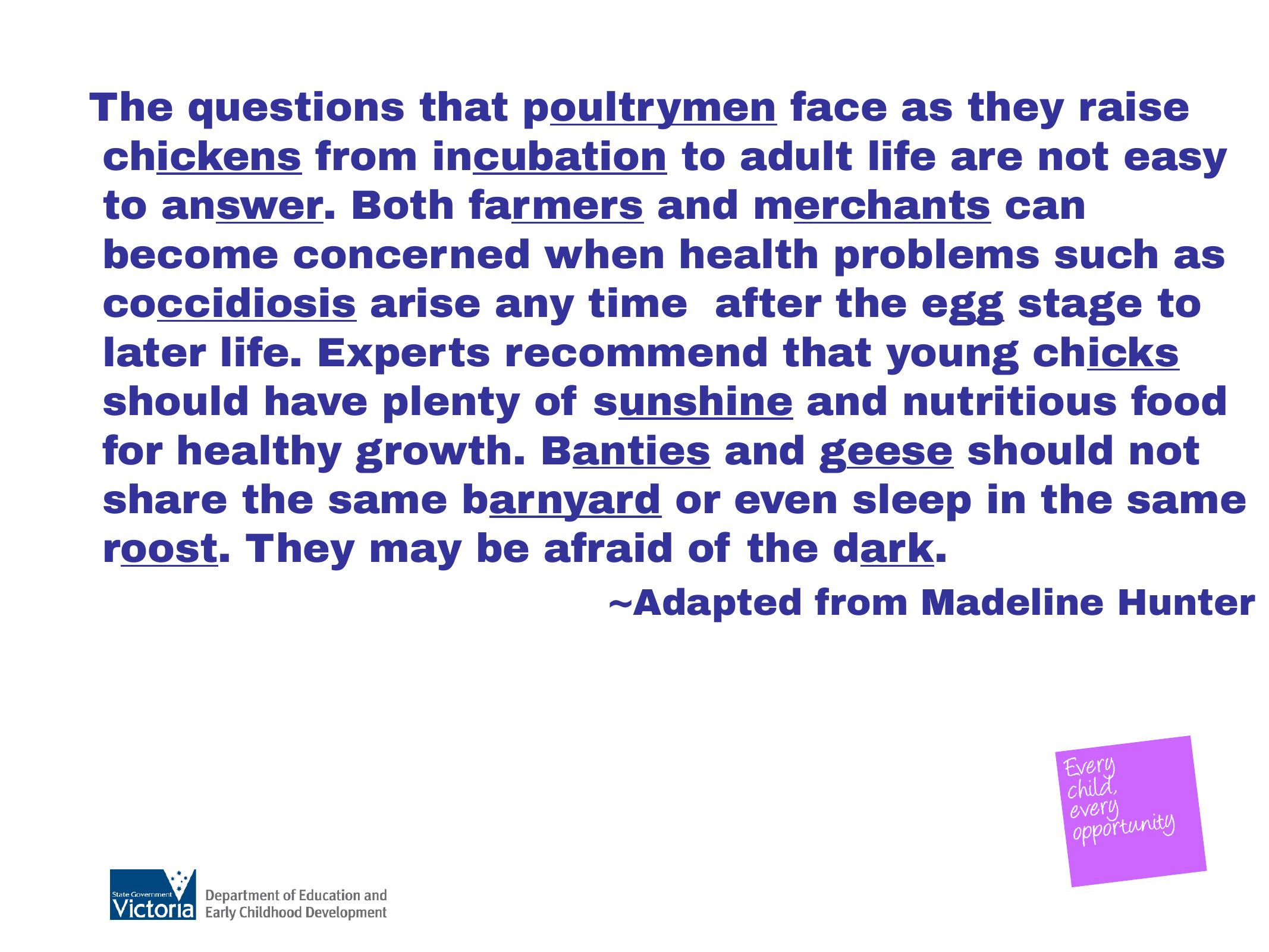

The questions that poultrymen face as they raise chickens from incubation to adult life are not easy to answer. Both farmers and merchants can become concerned when health problems such as coccidiosis arise any time  after the egg stage to later life. Experts recommend that young chicks should have plenty of sunshine and nutritious food for healthy growth. Banties and geese should not share the same barnyard or even sleep in the same roost. They may be afraid of the dark.
~Adapted from Madeline Hunter